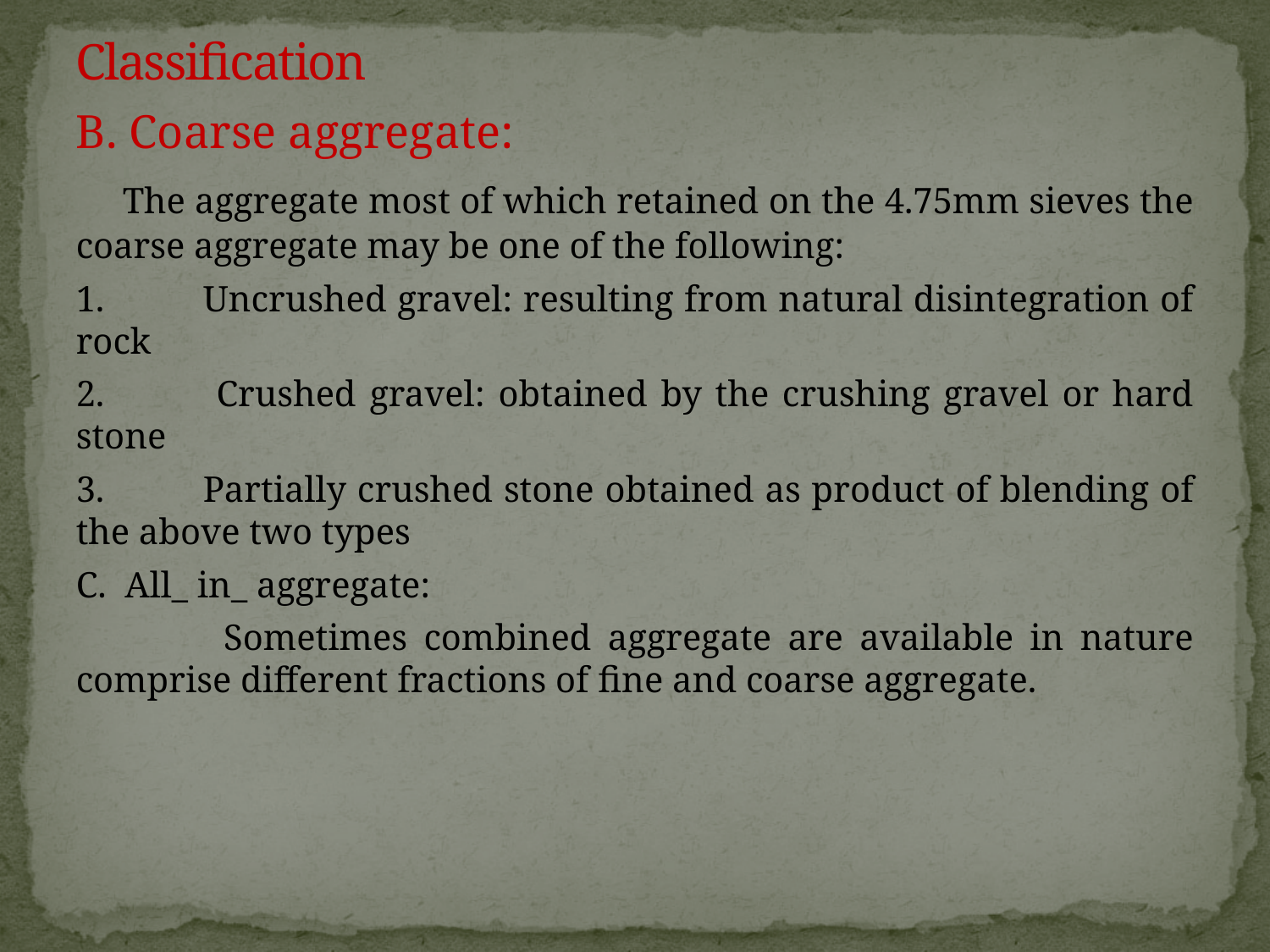

# Classification
B. Coarse aggregate:
    The aggregate most of which retained on the 4.75mm sieves the coarse aggregate may be one of the following:
1.	Uncrushed gravel: resulting from natural disintegration of rock
2.	 Crushed gravel: obtained by the crushing gravel or hard stone
3.	Partially crushed stone obtained as product of blending of the above two types
C.  All_ in_ aggregate:
         Sometimes combined aggregate are available in nature comprise different fractions of fine and coarse aggregate.